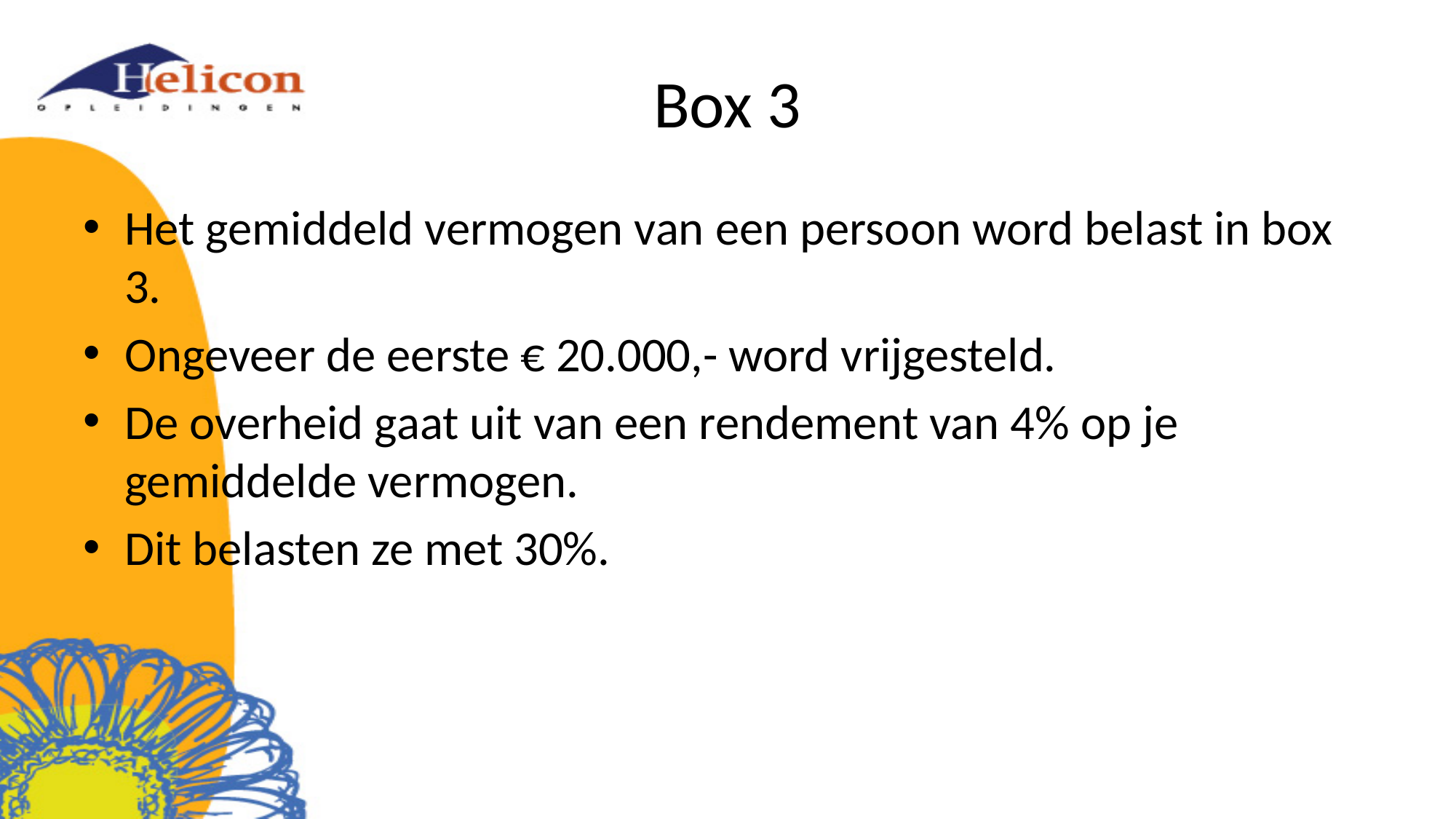

# Box 3
Het gemiddeld vermogen van een persoon word belast in box 3.
Ongeveer de eerste € 20.000,- word vrijgesteld.
De overheid gaat uit van een rendement van 4% op je gemiddelde vermogen.
Dit belasten ze met 30%.